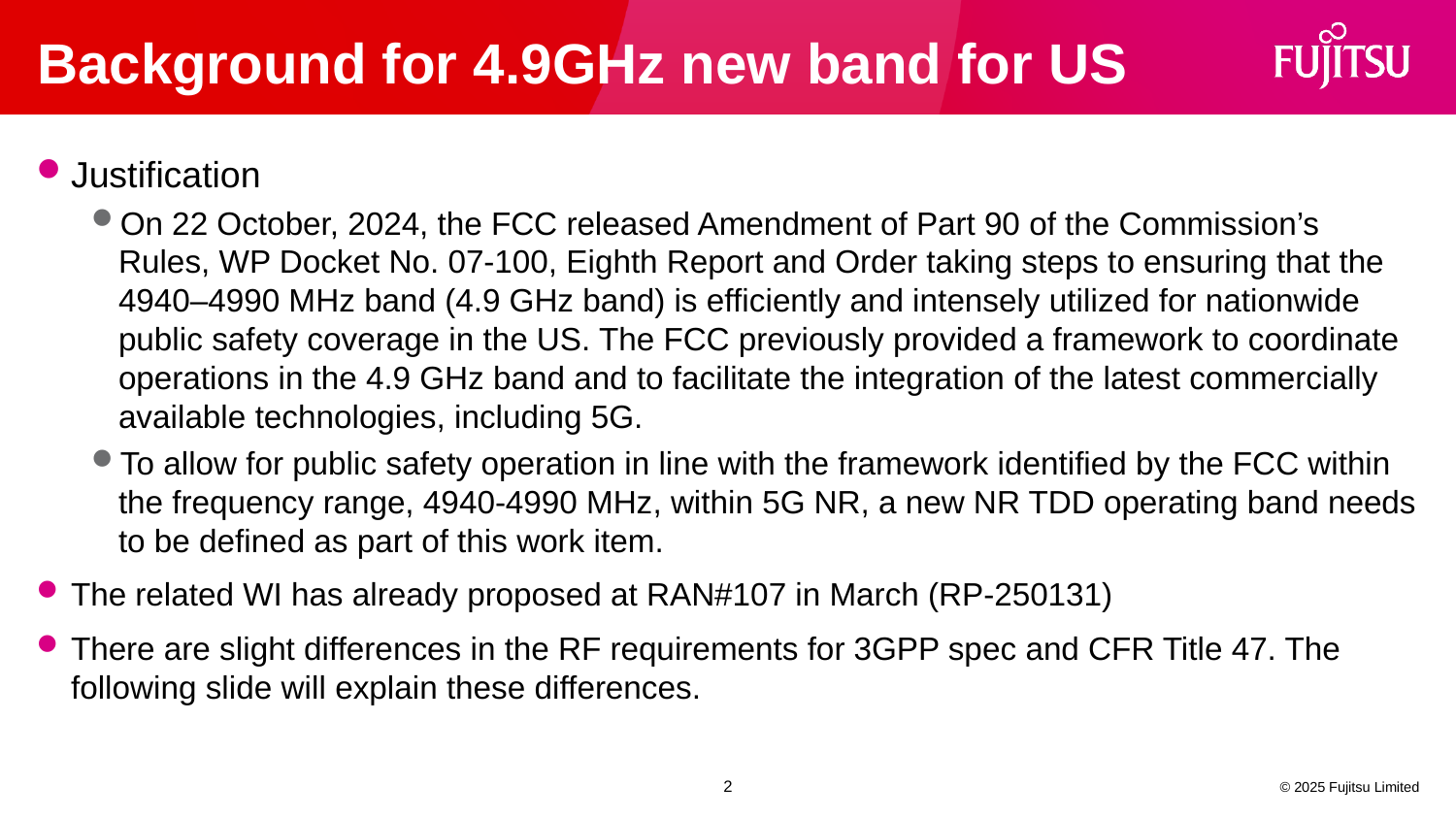

# Background for 4.9GHz new band for US
Justification
On 22 October, 2024, the FCC released Amendment of Part 90 of the Commission’s Rules, WP Docket No. 07-100, Eighth Report and Order taking steps to ensuring that the 4940–4990 MHz band (4.9 GHz band) is efficiently and intensely utilized for nationwide public safety coverage in the US. The FCC previously provided a framework to coordinate operations in the 4.9 GHz band and to facilitate the integration of the latest commercially available technologies, including 5G.
To allow for public safety operation in line with the framework identified by the FCC within the frequency range, 4940-4990 MHz, within 5G NR, a new NR TDD operating band needs to be defined as part of this work item.
The related WI has already proposed at RAN#107 in March (RP-250131)
There are slight differences in the RF requirements for 3GPP spec and CFR Title 47. The following slide will explain these differences.
2
© 2025 Fujitsu Limited